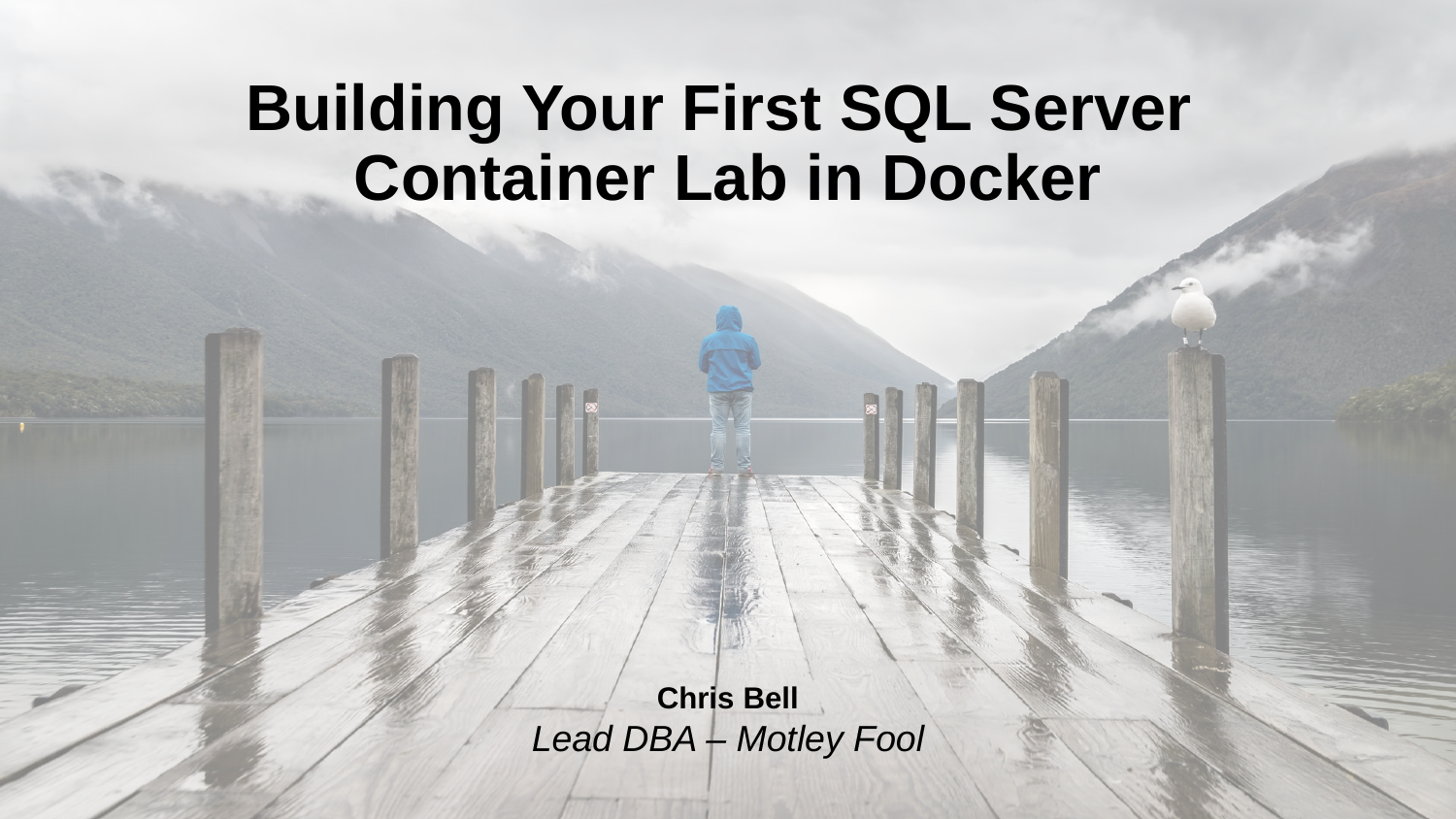

# Building Your First SQL Server Container Lab in Docker
Chris Bell
Lead DBA – Motley Fool